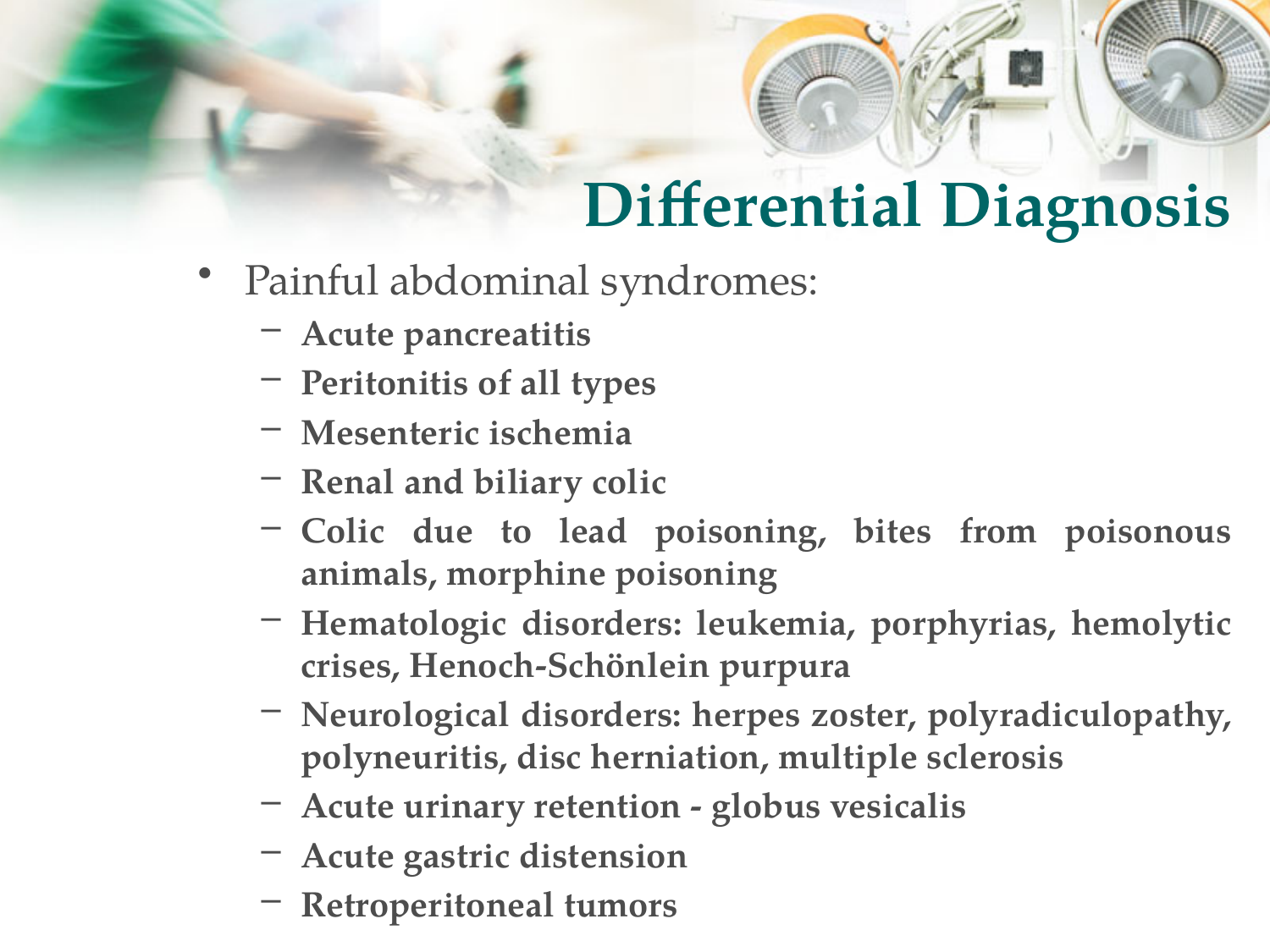

# Differential Diagnosis
Painful abdominal syndromes:
Acute pancreatitis
Peritonitis of all types
Mesenteric ischemia
Renal and biliary colic
Colic due to lead poisoning, bites from poisonous animals, morphine poisoning
Hematologic disorders: leukemia, porphyrias, hemolytic crises, Henoch-Schönlein purpura
Neurological disorders: herpes zoster, polyradiculopathy, polyneuritis, disc herniation, multiple sclerosis
Acute urinary retention - globus vesicalis
Acute gastric distension
Retroperitoneal tumors